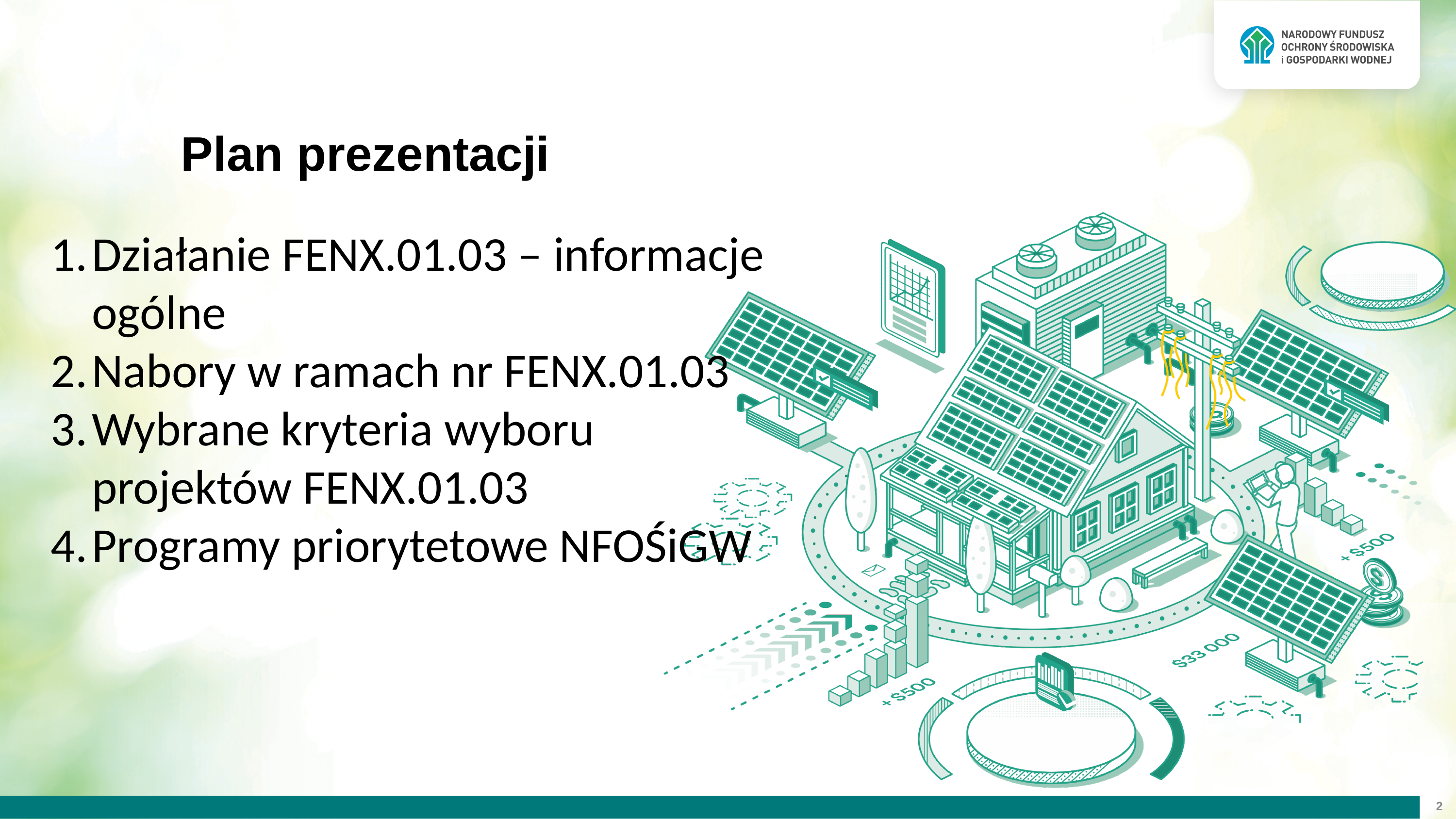

Plan prezentacji
Działanie FENX.01.03 – informacje ogólne
Nabory w ramach nr FENX.01.03
Wybrane kryteria wyboru projektów FENX.01.03
Programy priorytetowe NFOŚiGW
2